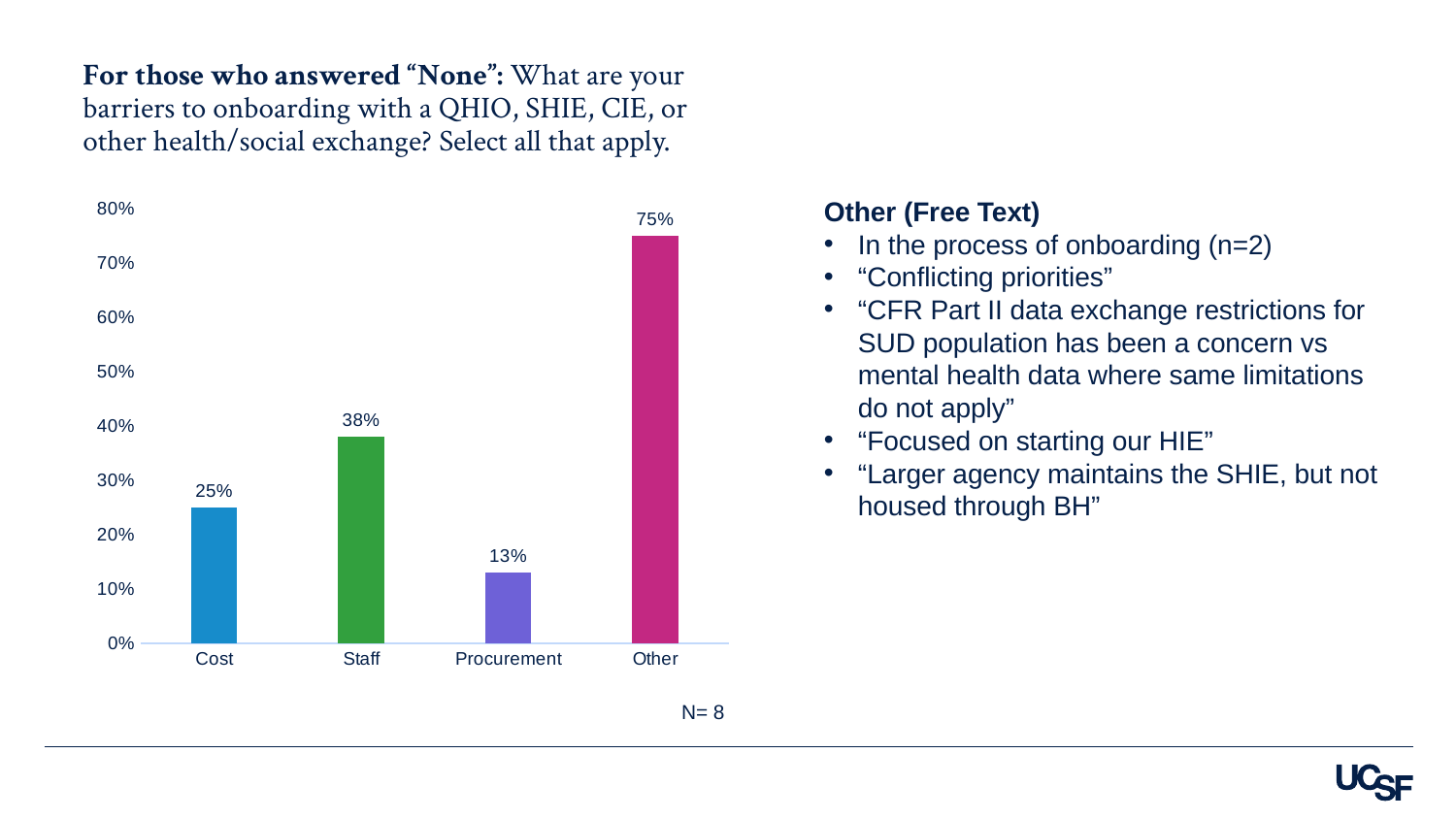

For those who answered “None”: What are your barriers to onboarding with a QHIO, SHIE, CIE, or other health/social exchange? Select all that apply.

### Chart

| Category |  |
|---|---|
| Cost | 0.25 |
| Staff | 0.38 |
| Procurement | 0.13 |
| Other | 0.75 |
Other (Free Text)
In the process of onboarding (n=2)
“Conflicting priorities”
“CFR Part II data exchange restrictions for SUD population has been a concern vs mental health data where same limitations do not apply”
“Focused on starting our HIE”
“Larger agency maintains the SHIE, but not housed through BH”
N= 8